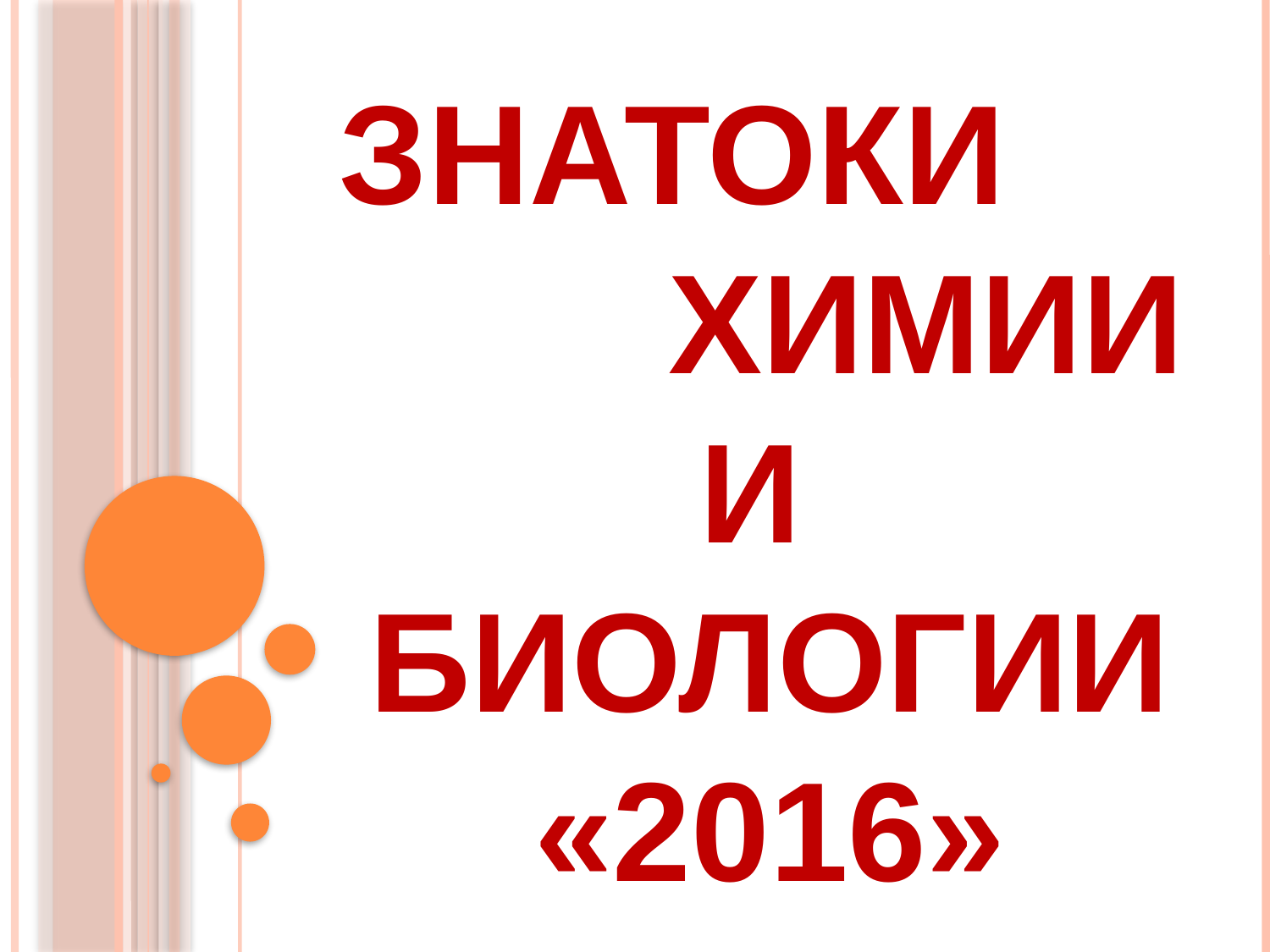

# ИНТЕЛЛЕКТУАЛЬНАЯ ИГРА: ЗНАТОКИ              ХИМИИ И БИОЛОГИИ «2016»